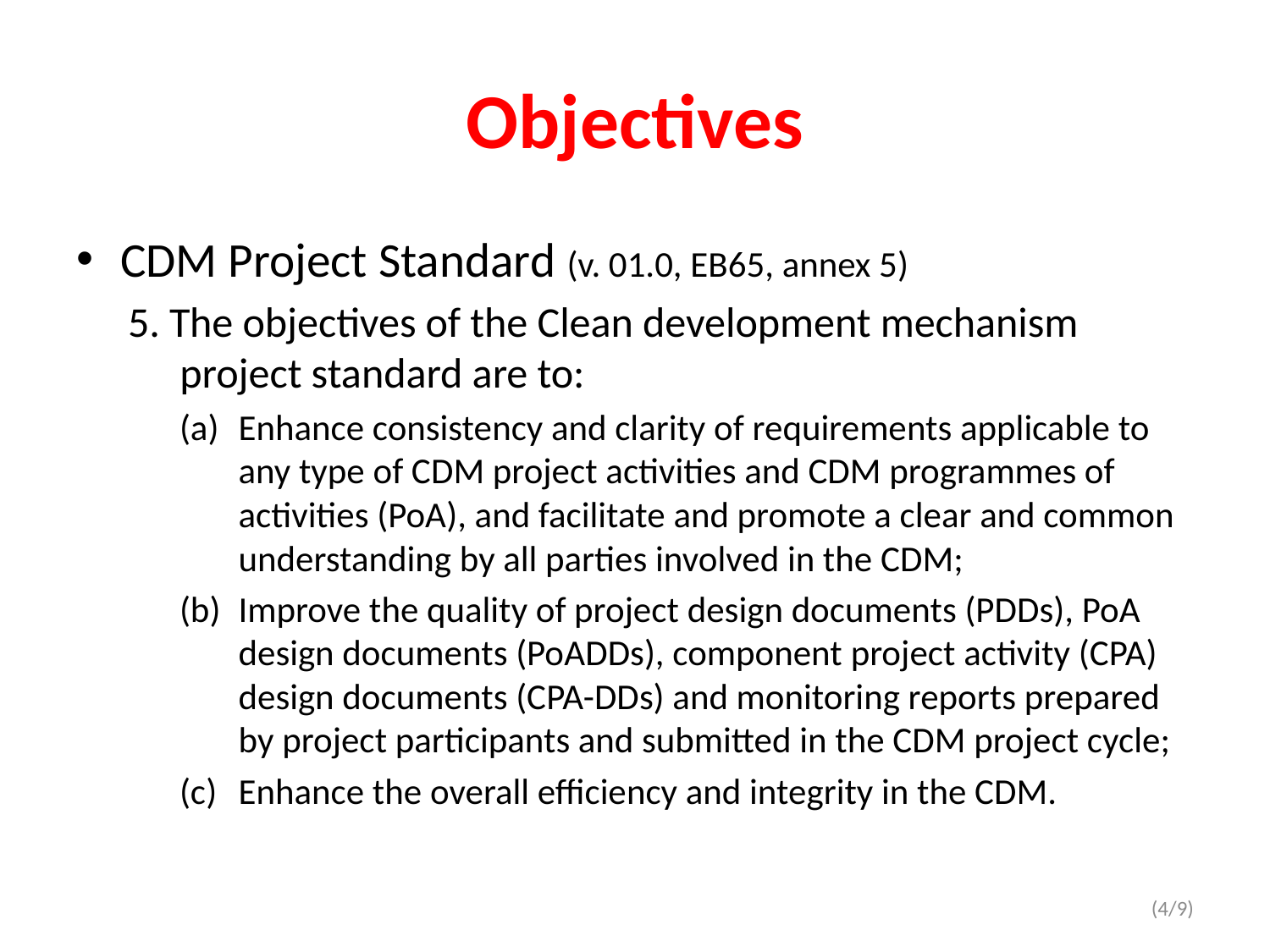

(4/9)
# Objectives
CDM Project Standard (v. 01.0, EB65, annex 5)
5. The objectives of the Clean development mechanism project standard are to:
Enhance consistency and clarity of requirements applicable to any type of CDM project activities and CDM programmes of activities (PoA), and facilitate and promote a clear and common understanding by all parties involved in the CDM;
Improve the quality of project design documents (PDDs), PoA design documents (PoADDs), component project activity (CPA) design documents (CPA-DDs) and monitoring reports prepared by project participants and submitted in the CDM project cycle;
Enhance the overall efficiency and integrity in the CDM.